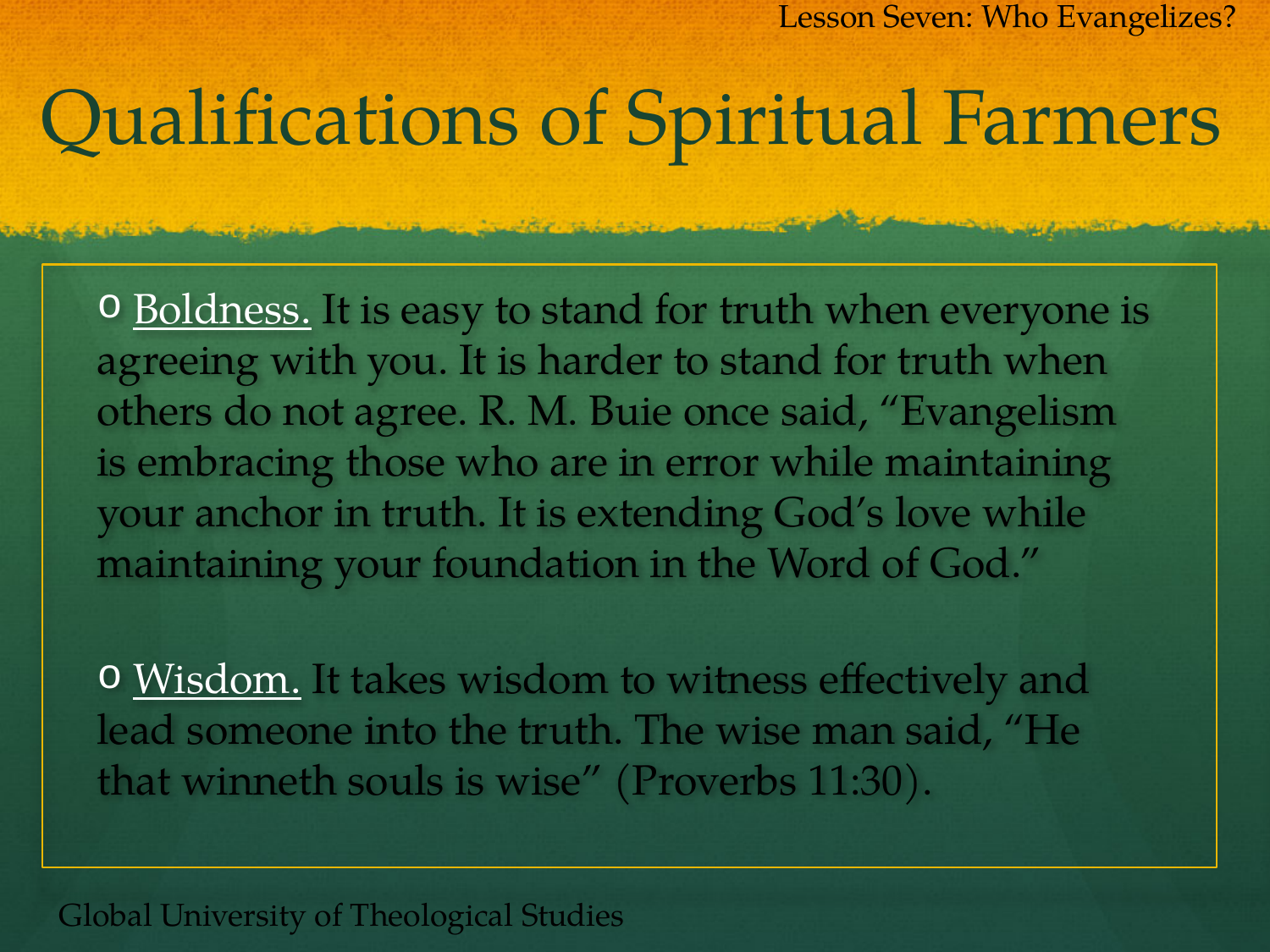

Lesson Seven: Who Evangelizes?

# Qualifications of Spiritual Farmers

 Boldness. It is easy to stand for truth when everyone is agreeing with you. It is harder to stand for truth when others do not agree. R. M. Buie once said, “Evangelism is embracing those who are in error while maintaining your anchor in truth. It is extending God’s love while maintaining your foundation in the Word of God.”

 Wisdom. It takes wisdom to witness effectively and lead someone into the truth. The wise man said, “He that winneth souls is wise” (Proverbs 11:30).
Global University of Theological Studies